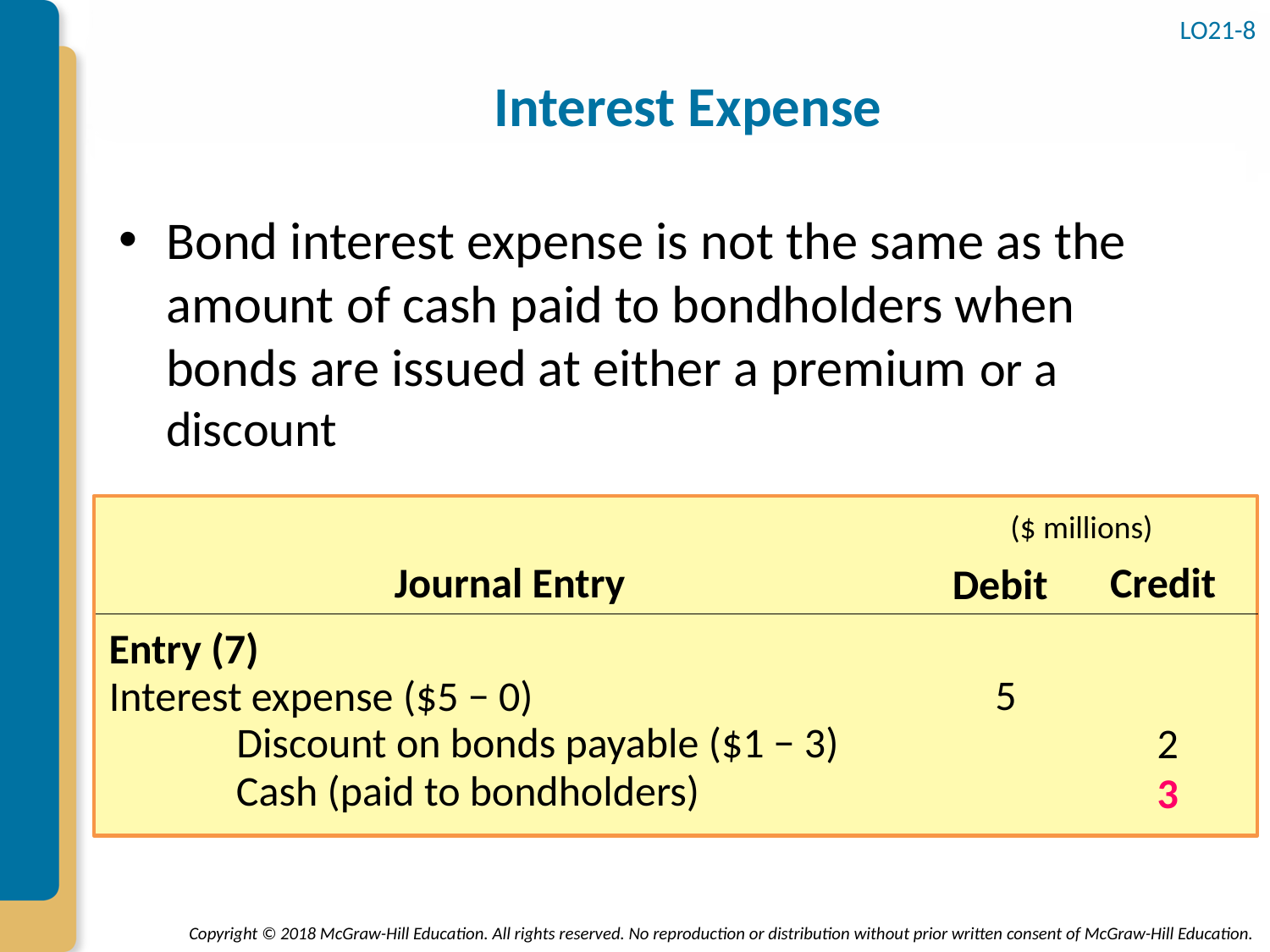

# Interest Expense
LO21-8
Bond interest expense is not the same as the amount of cash paid to bondholders when bonds are issued at either a premium or a discount

($ millions)
Journal Entry
Credit
Debit
Entry (7)
5
Interest expense ($5 − 0)
	Discount on bonds payable ($1 − 3)
2
	Cash (paid to bondholders)
3